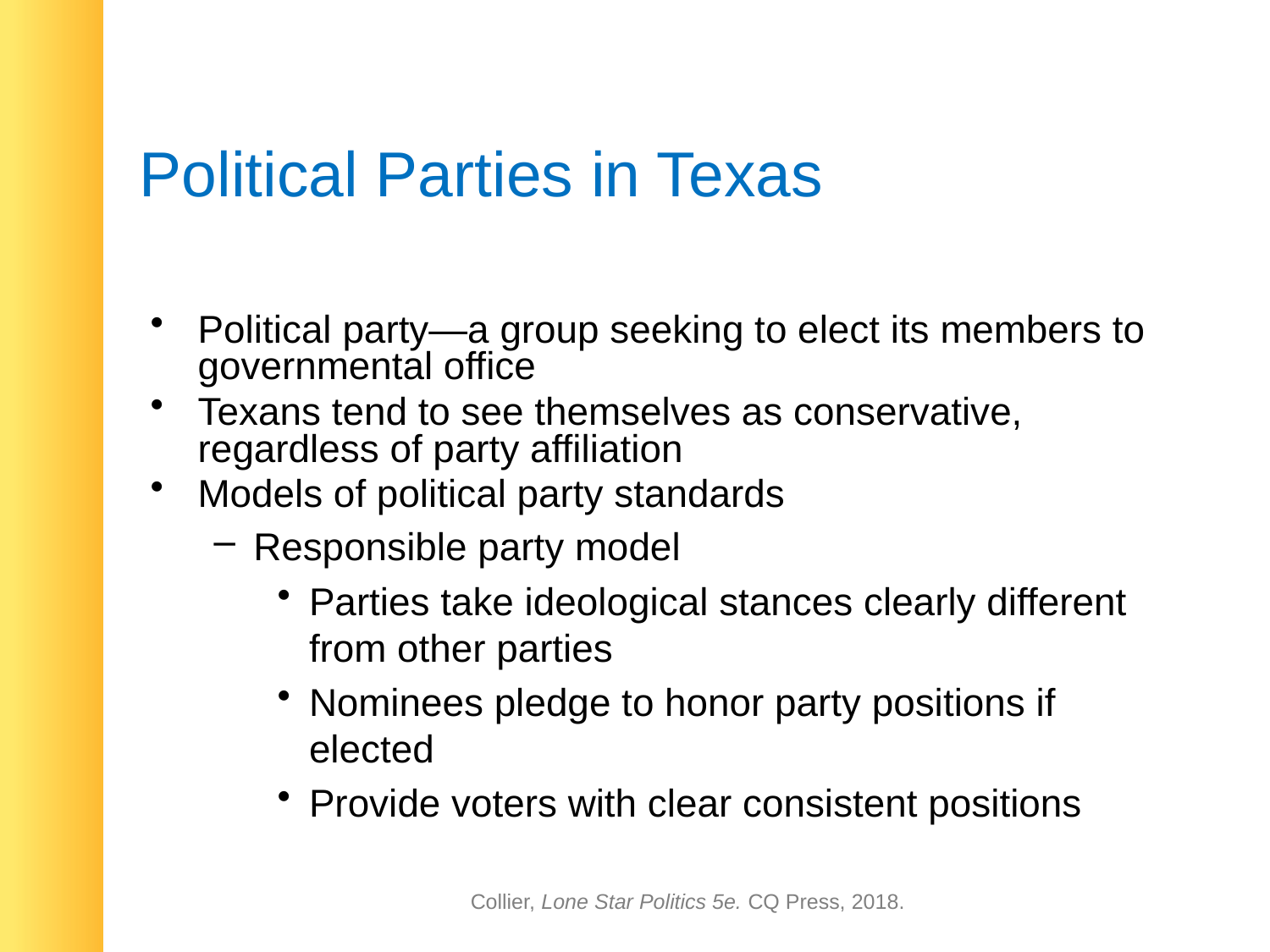

# Political Parties in Texas
Political party—a group seeking to elect its members to governmental office
Texans tend to see themselves as conservative, regardless of party affiliation
Models of political party standards
Responsible party model
Parties take ideological stances clearly different from other parties
Nominees pledge to honor party positions if elected
Provide voters with clear consistent positions
Collier, Lone Star Politics 5e. CQ Press, 2018.